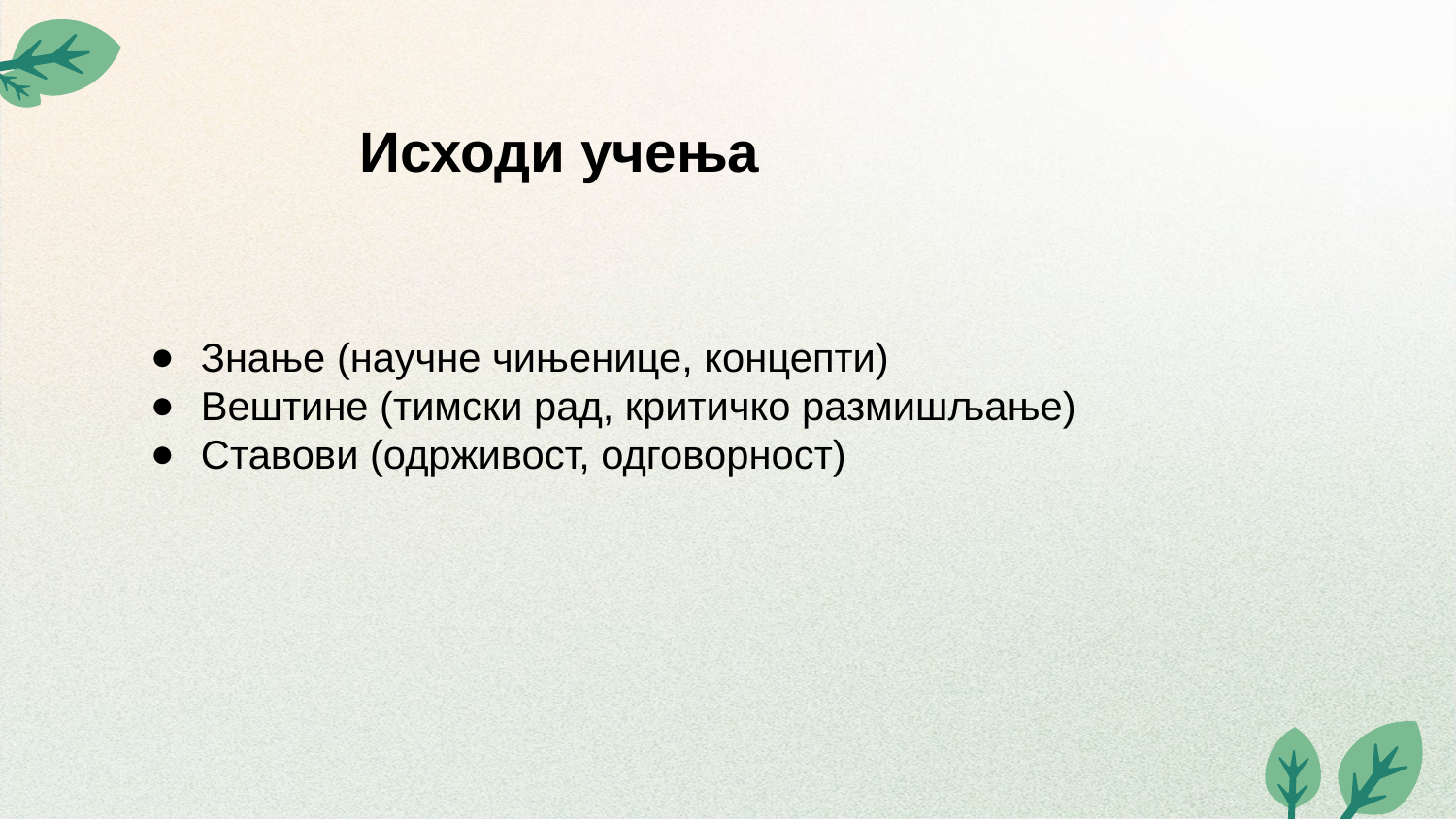

Исходи учења

Знање (научне чињенице, концепти)
Вештине (тимски рад, критичко размишљање)
Ставови (одрживост, одговорност)